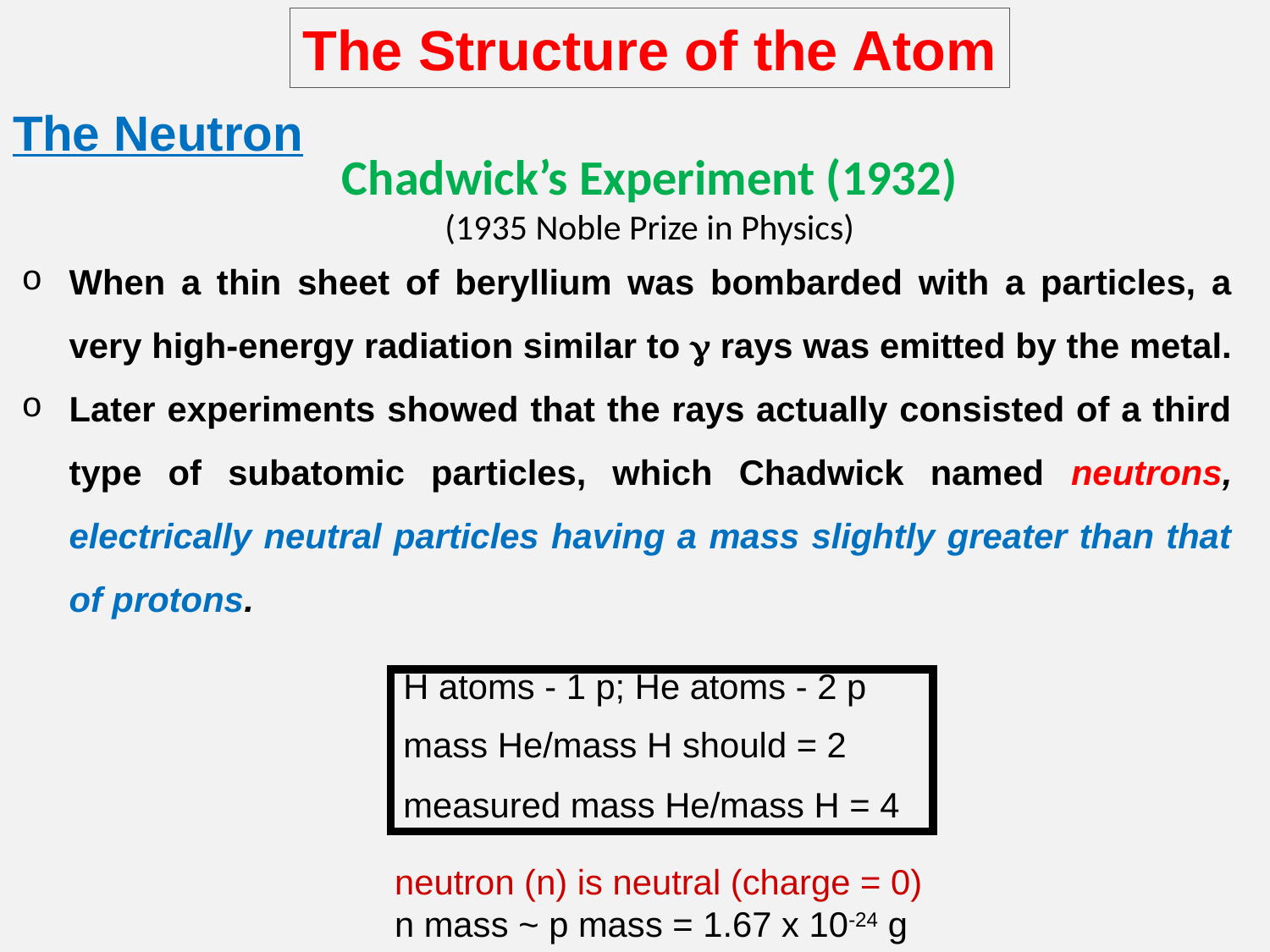

The Structure of the Atom
The Neutron
Chadwick’s Experiment (1932)
(1935 Noble Prize in Physics)
When a thin sheet of beryllium was bombarded with a particles, a very high-energy radiation similar to γ rays was emitted by the metal.
Later experiments showed that the rays actually consisted of a third type of subatomic particles, which Chadwick named neutrons, electrically neutral particles having a mass slightly greater than that of protons.
H atoms - 1 p; He atoms - 2 p
mass He/mass H should = 2
measured mass He/mass H = 4
neutron (n) is neutral (charge = 0)
n mass ~ p mass = 1.67 x 10-24 g